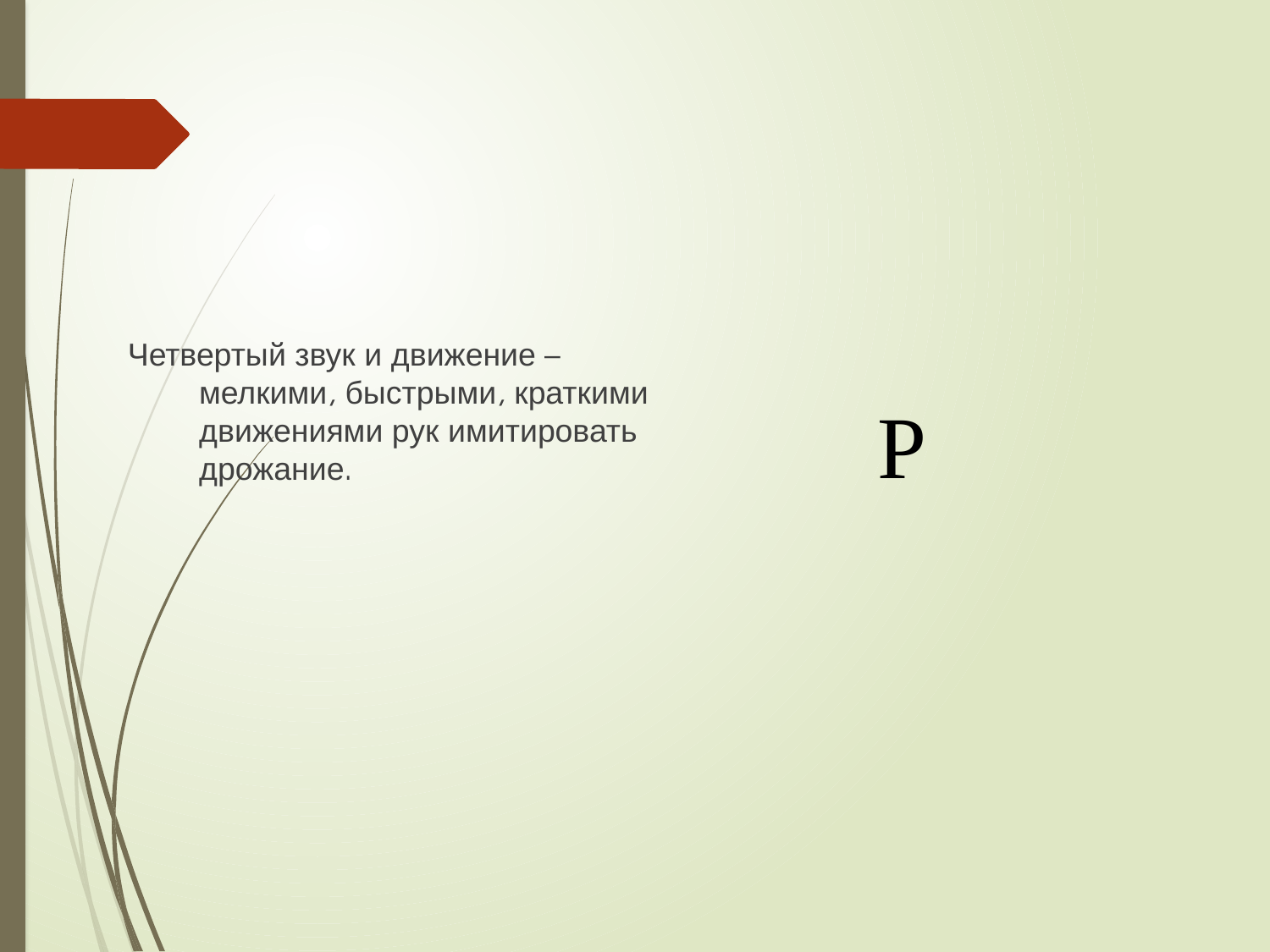

#

Четвертый звук и движение – мелкими, быстрыми, краткими движениями рук имитировать дрожание.
Р